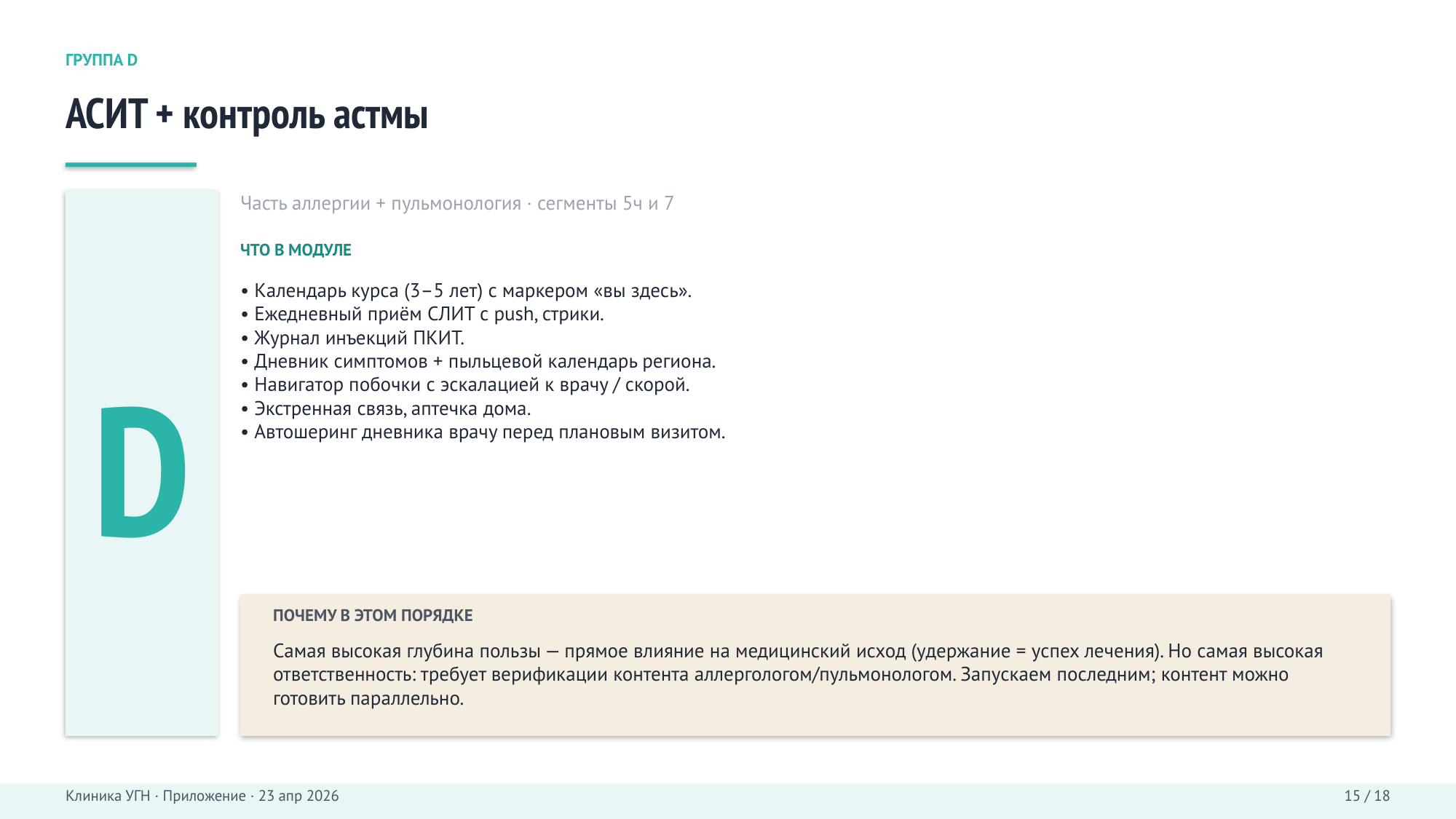

ГРУППА D
АСИТ + контроль астмы

Часть аллергии + пульмонология · сегменты 5ч и 7
ЧТО В МОДУЛЕ
• Календарь курса (3–5 лет) с маркером «вы здесь».
• Ежедневный приём СЛИТ с push, стрики.
• Журнал инъекций ПКИТ.
• Дневник симптомов + пыльцевой календарь региона.
• Навигатор побочки с эскалацией к врачу / скорой.
• Экстренная связь, аптечка дома.
• Автошеринг дневника врачу перед плановым визитом.
D

ПОЧЕМУ В ЭТОМ ПОРЯДКЕ
Самая высокая глубина пользы — прямое влияние на медицинский исход (удержание = успех лечения). Но самая высокая ответственность: требует верификации контента аллергологом/пульмонологом. Запускаем последним; контент можно готовить параллельно.

Клиника УГН · Приложение · 23 апр 2026
15 / 18